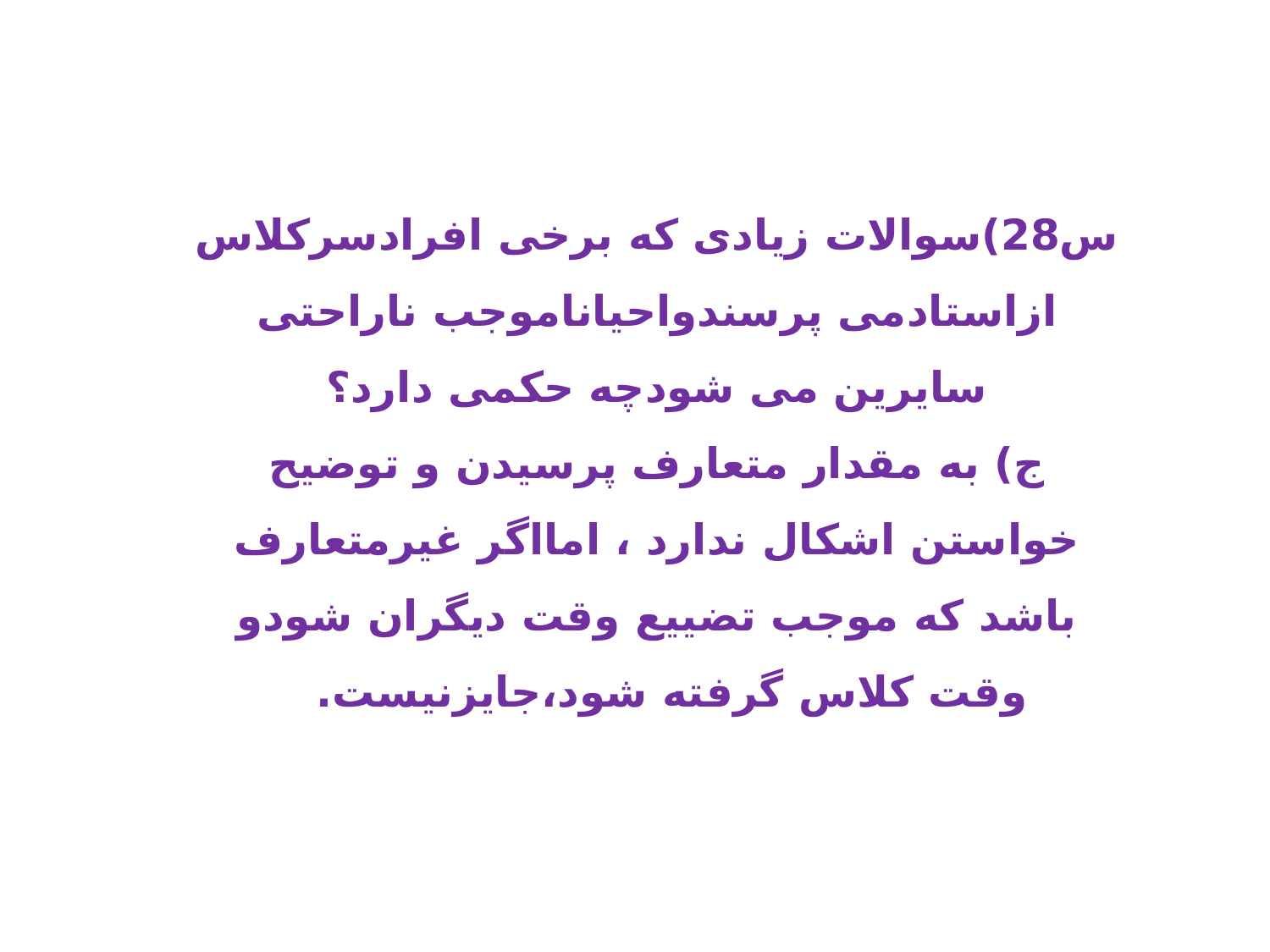

س28)سوالات زیادی که برخی افرادسرکلاس ازاستادمی پرسندواحیاناموجب ناراحتی سایرین می شودچه حکمی دارد؟
ج) به مقدار متعارف پرسیدن و توضیح خواستن اشکال ندارد ، امااگر غیرمتعارف باشد که موجب تضییع وقت دیگران شودو وقت کلاس گرفته ­شود،جایزنیست.